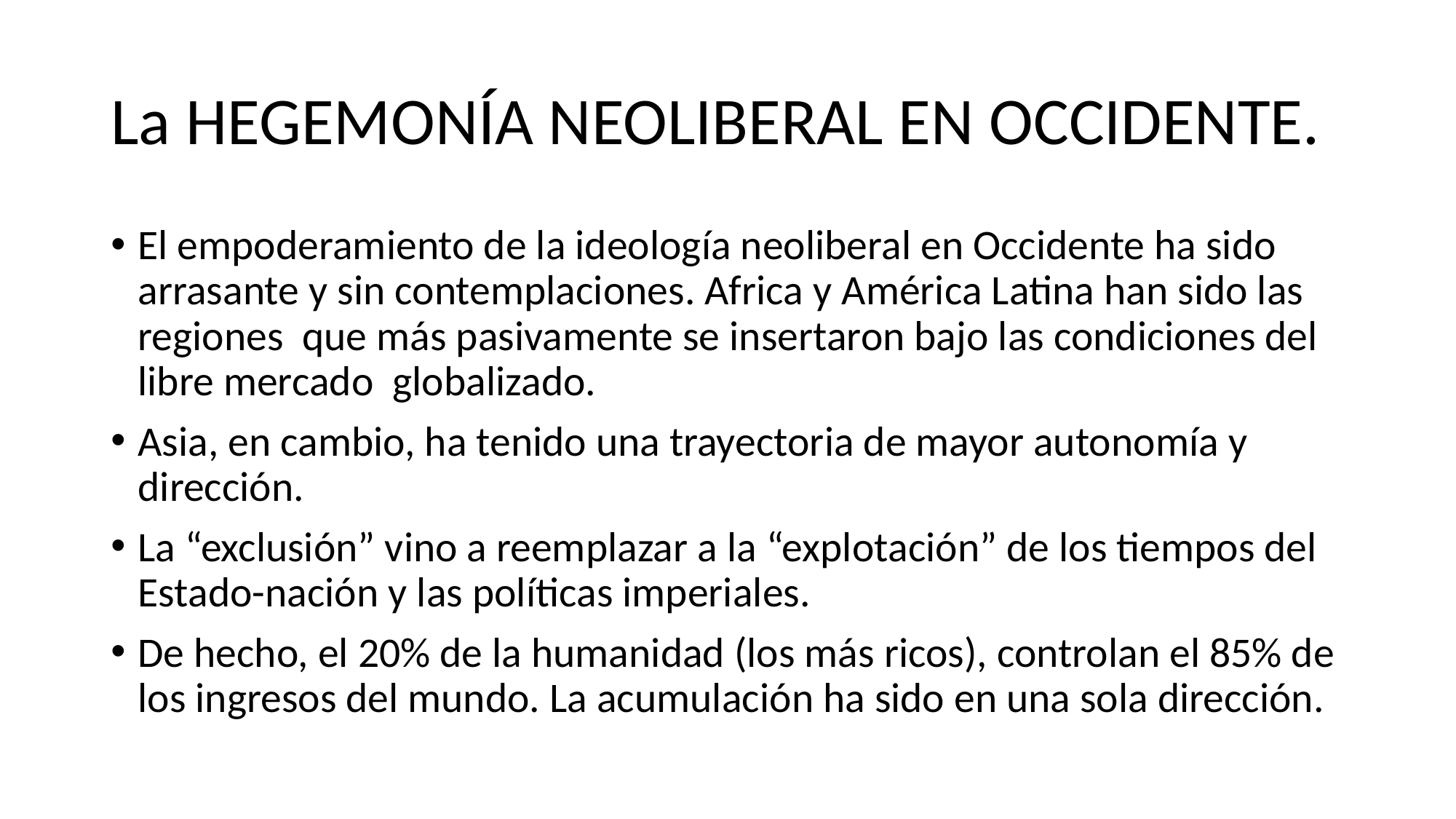

# La HEGEMONÍA NEOLIBERAL EN OCCIDENTE.
El empoderamiento de la ideología neoliberal en Occidente ha sido  arrasante y sin contemplaciones. Africa y América Latina han sido las regiones  que más pasivamente se insertaron bajo las condiciones del libre mercado  globalizado.
Asia, en cambio, ha tenido una trayectoria de mayor autonomía y dirección.
La “exclusión” vino a reemplazar a la “explotación” de los tiempos del Estado-nación y las políticas imperiales.
De hecho, el 20% de la humanidad (los más ricos), controlan el 85% de los ingresos del mundo. La acumulación ha sido en una sola dirección.